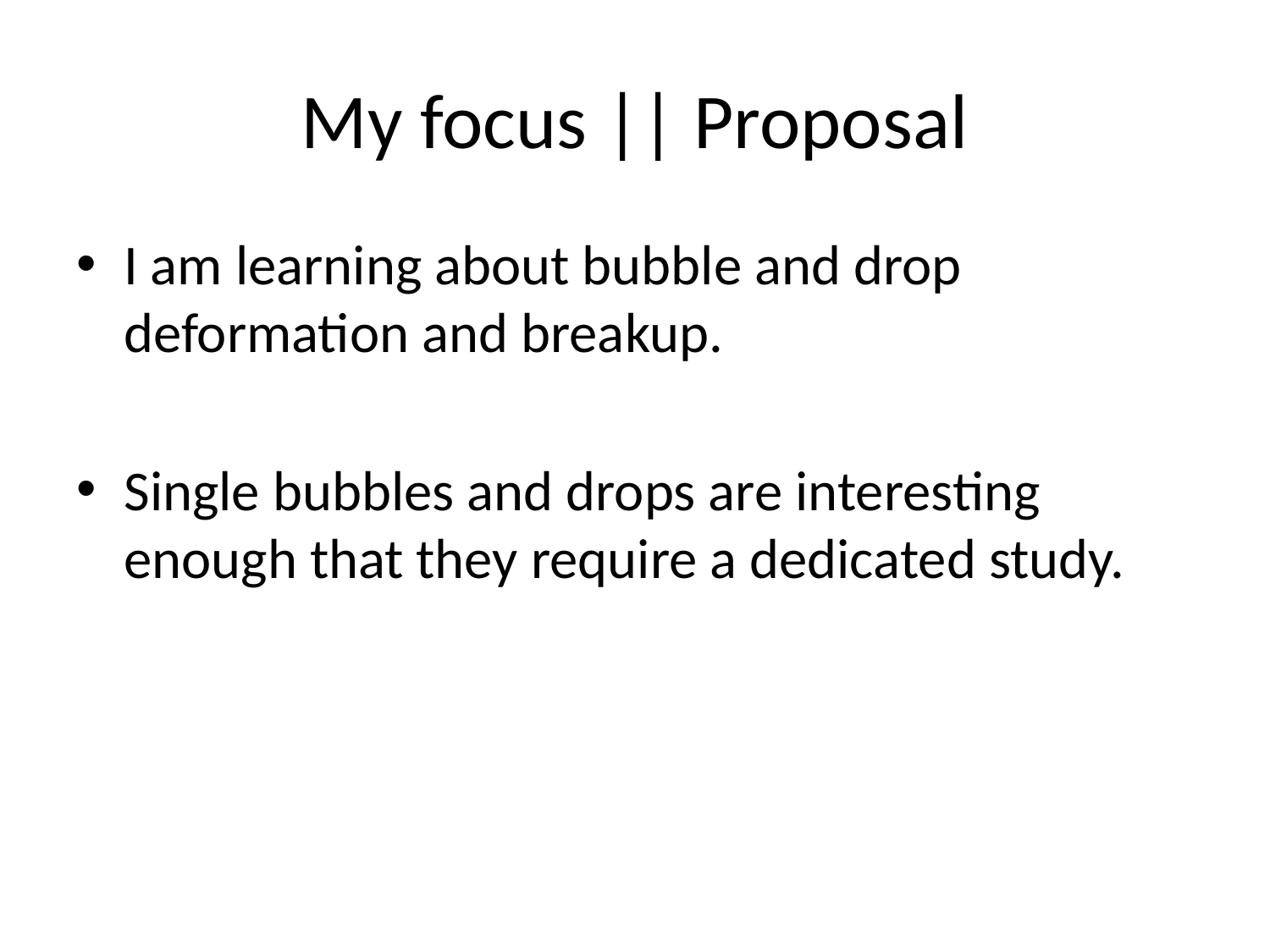

# My focus || Proposal
I am learning about bubble and drop deformation and breakup.

Single bubbles and drops are interesting enough that they require a dedicated study.